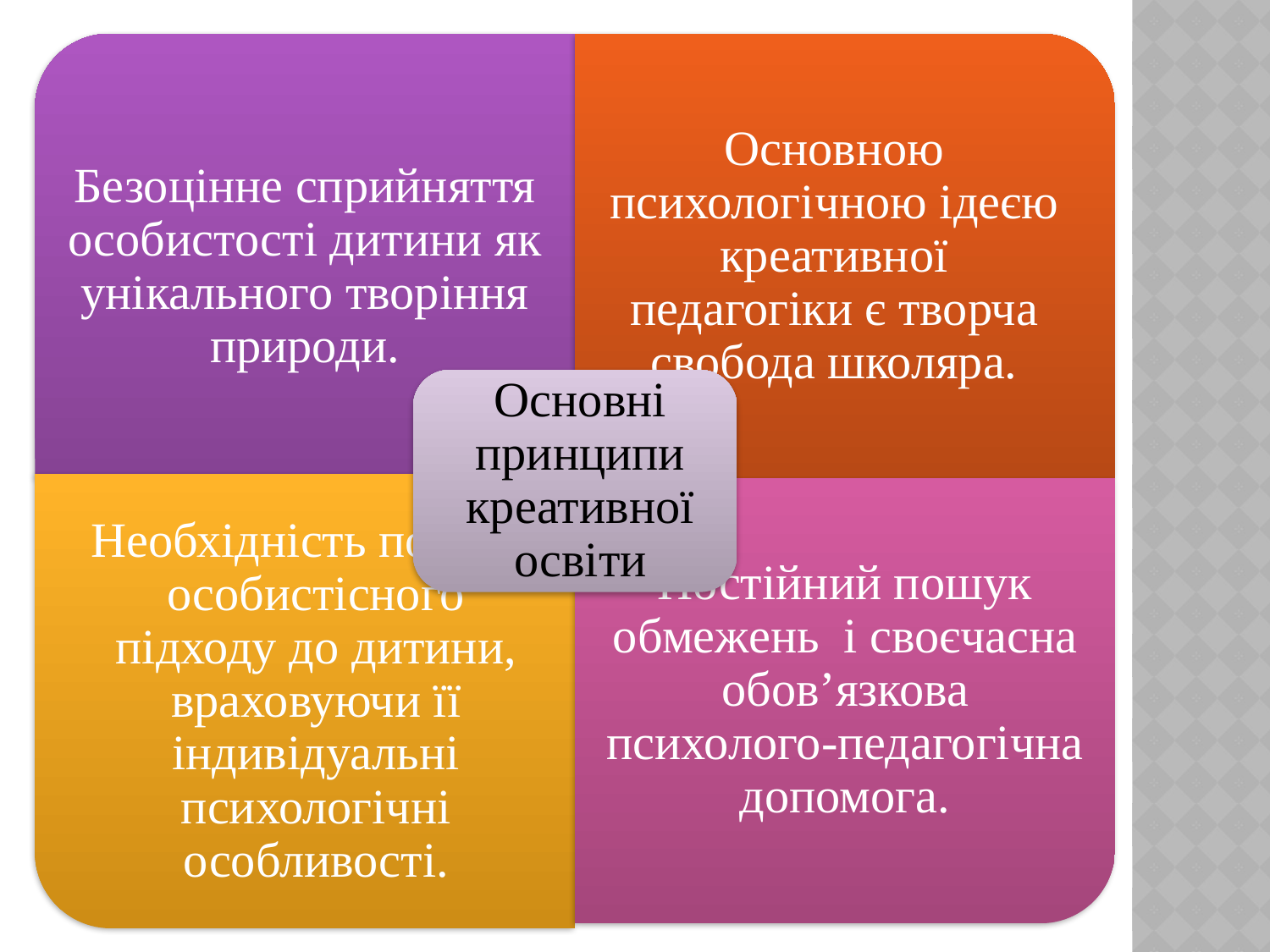

Безоцінне сприйняття особистості дитини як унікального творіння природи.
Основною психологічною ідеєю креативної педагогіки є творча свобода школяра.
Необхідність пошуку особистісного підходу до дитини, враховуючи її індивідуальні психологічні особливості.
Постійний пошук обмежень  і своєчасна обов’язкова психолого-педагогічна допомога.
Основні принципи креативної освіти